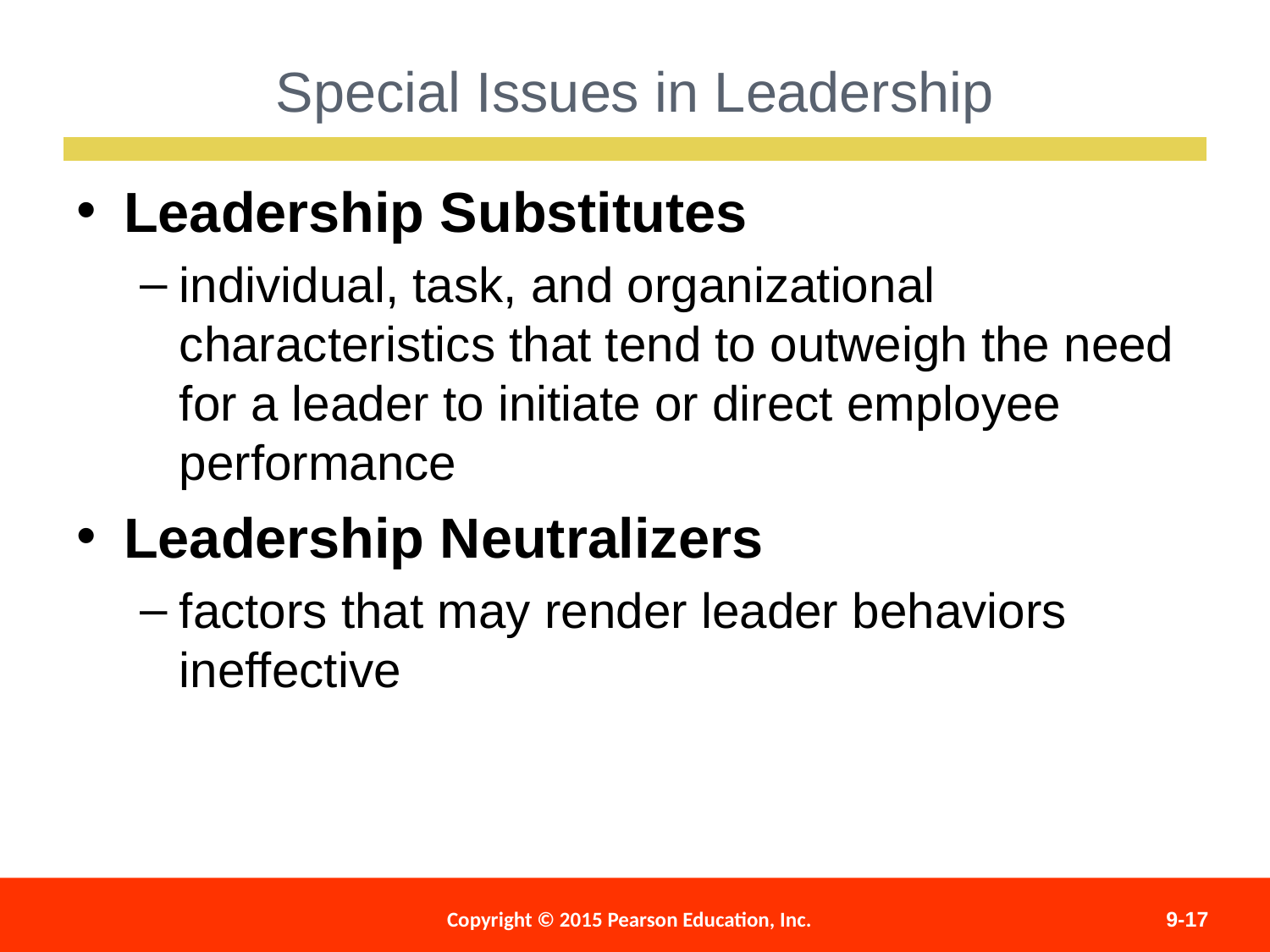

Special Issues in Leadership
Leadership Substitutes
individual, task, and organizational characteristics that tend to outweigh the need for a leader to initiate or direct employee performance
Leadership Neutralizers
factors that may render leader behaviors ineffective